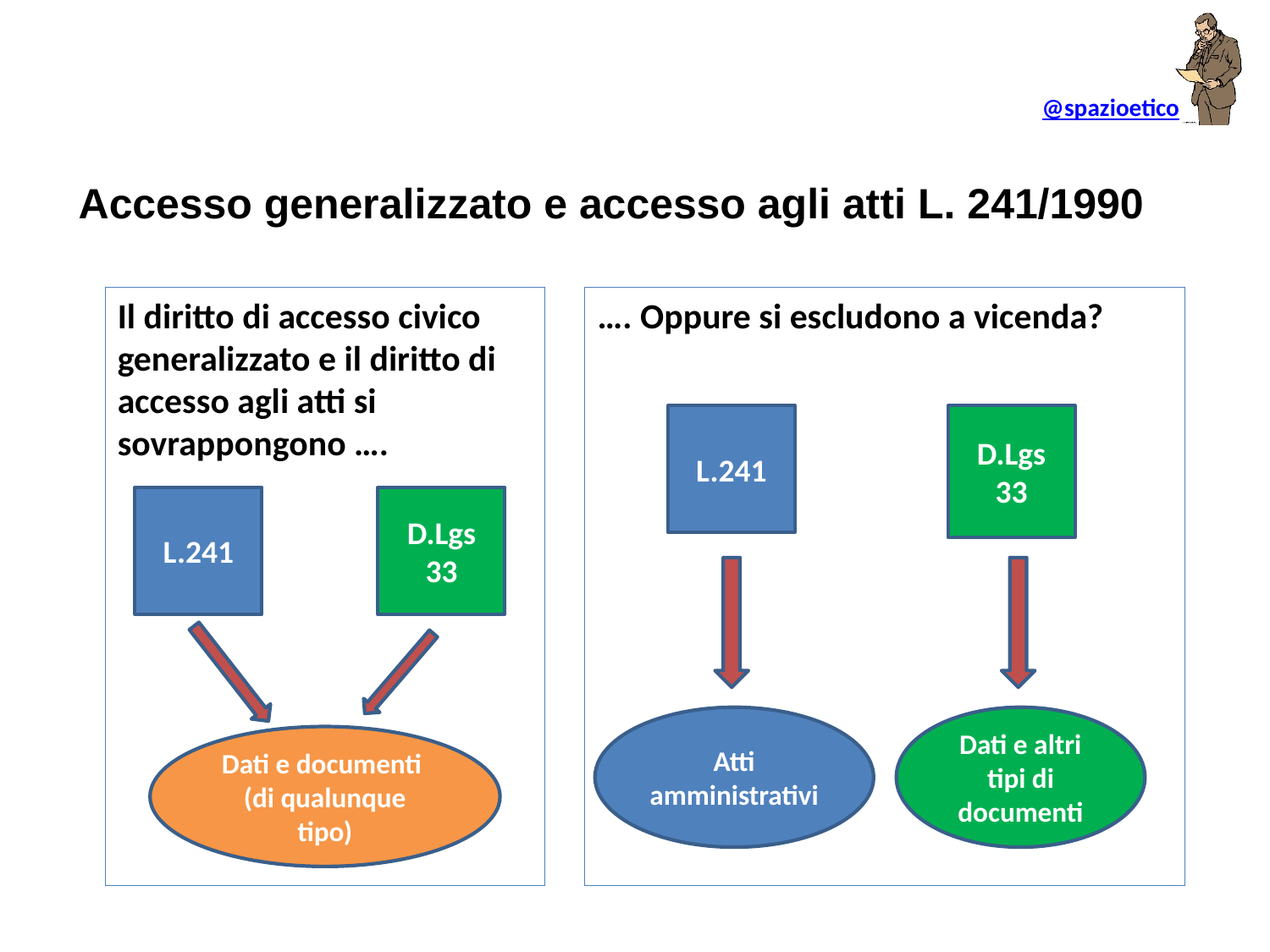

Accesso generalizzato e accesso agli atti L. 241/1990
…. Oppure si escludono a vicenda?

Il diritto di accesso civico generalizzato e il diritto di accesso agli atti si sovrappongono ….

L.241
D.Lgs 33
L.241
D.Lgs 33

Atti amministrativi
Dati e altri tipi di documenti
Dati e documenti
(di qualunque tipo)